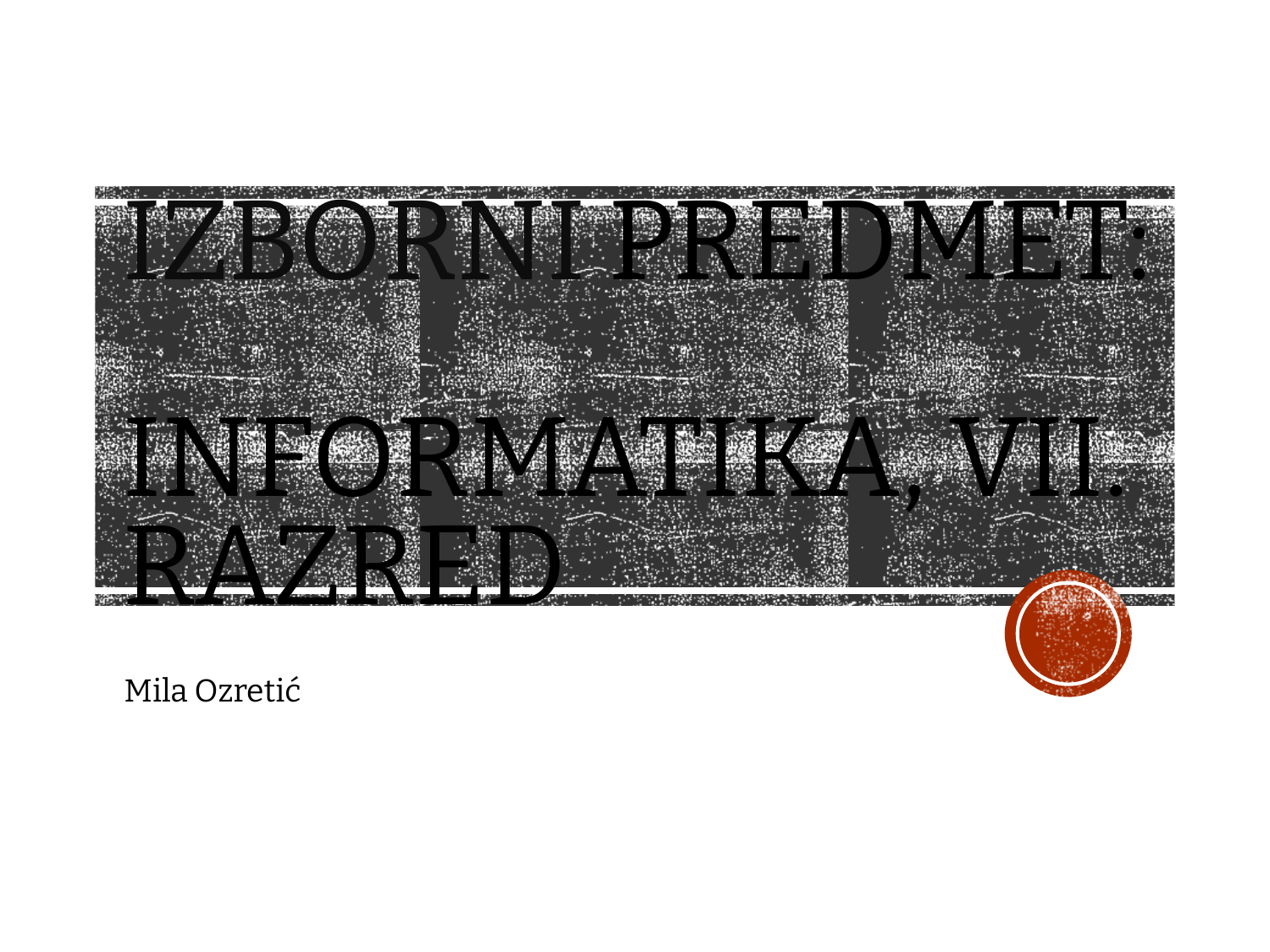

# Izborni predmet: INFORMATIKA, VII. razred

Mila Ozretić